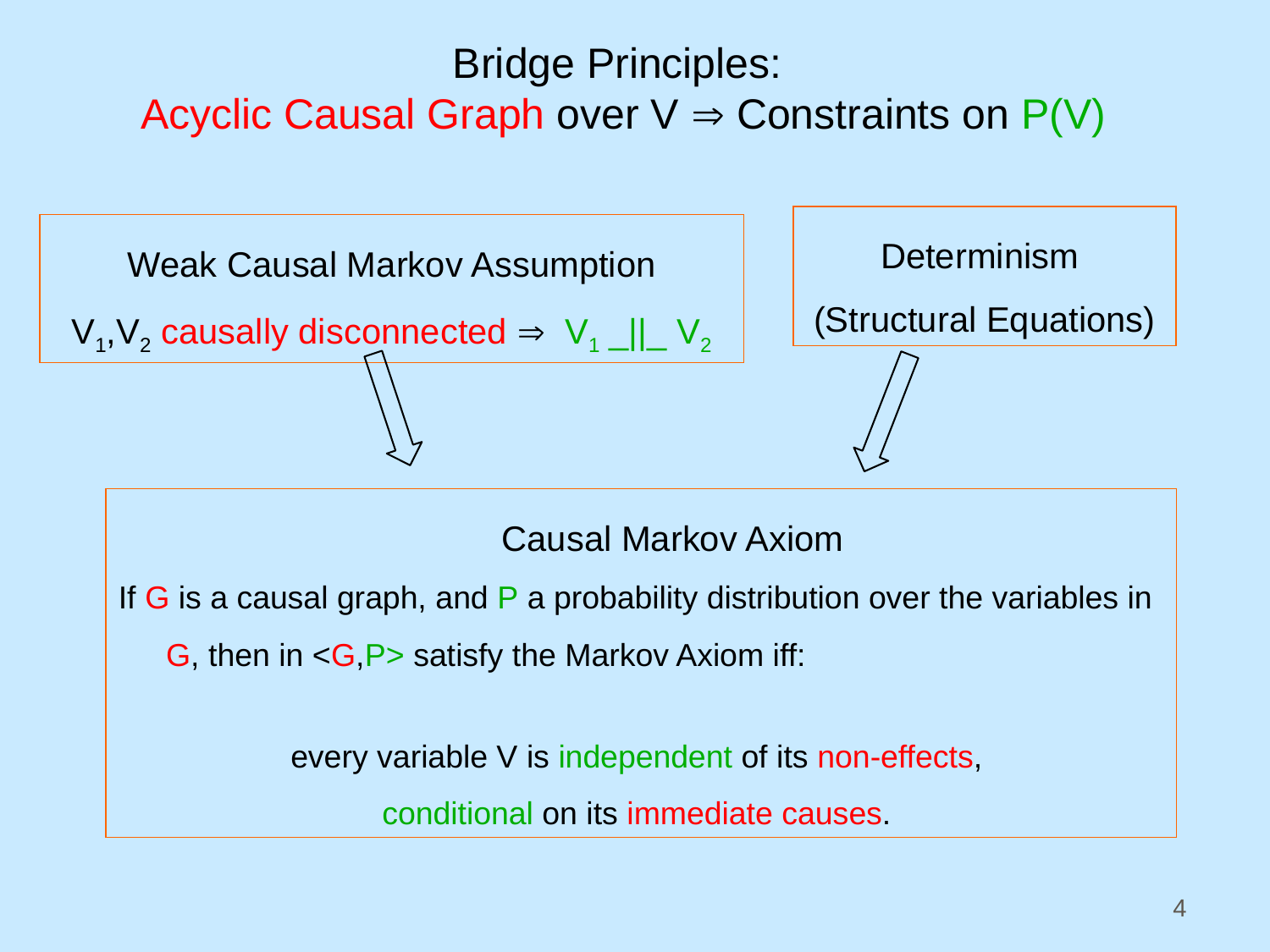

Bridge Principles:
Acyclic Causal Graph over V ⇒ Constraints on P(V)
Determinism
(Structural Equations)
Weak Causal Markov Assumption
V1,V2 causally disconnected ⇒  V1 _||_ V2

Causal Markov Axiom
If G is a causal graph, and P a probability distribution over the variables in G, then in <G,P> satisfy the Markov Axiom iff:

every variable V is independent of its non-effects,
conditional on its immediate causes.
4